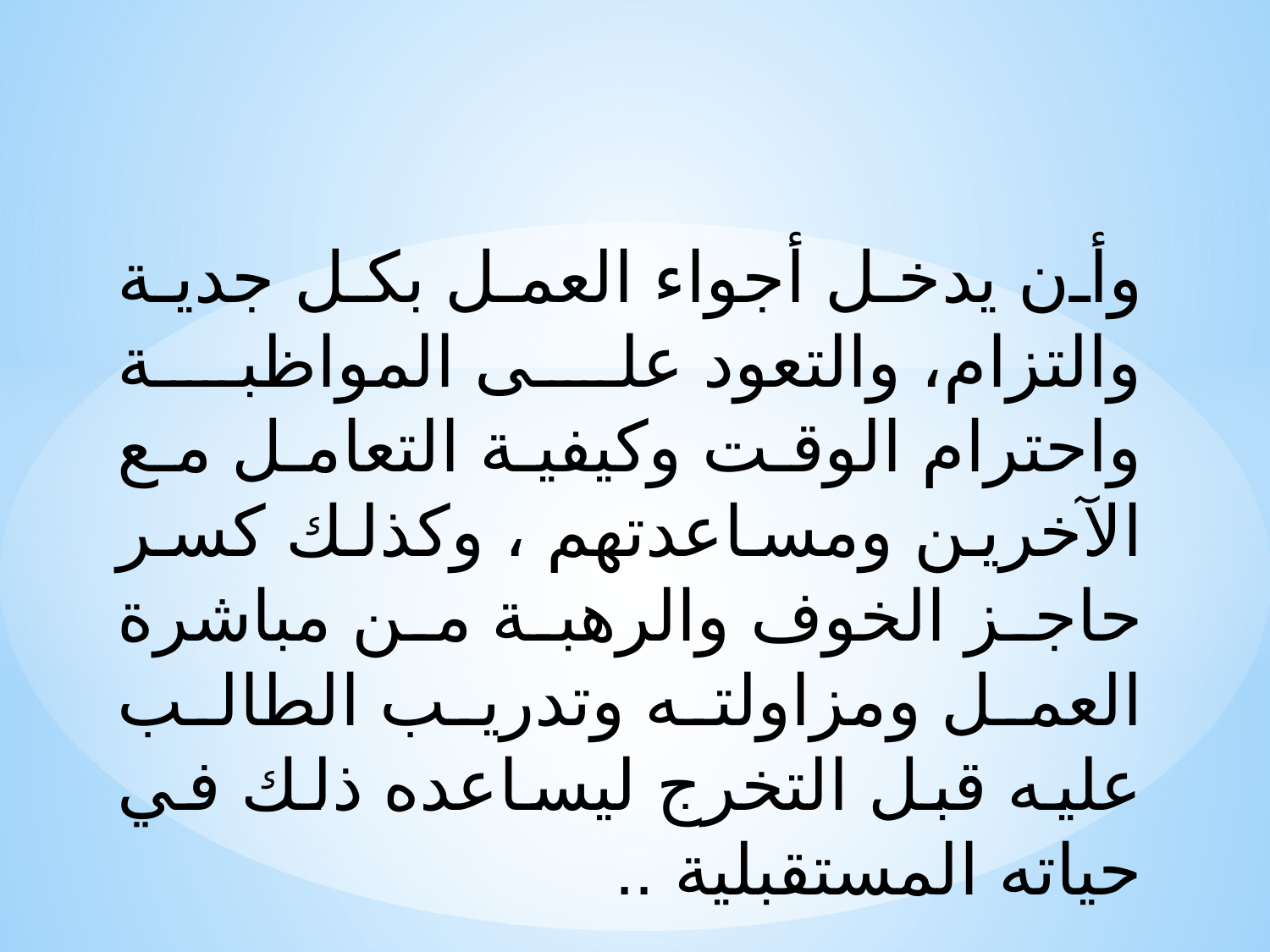

وأن يدخل أجواء العمل بكل جدية والتزام، والتعود على المواظبة واحترام الوقت وكيفية التعامل مع الآخرين ومساعدتهم ، وكذلك كسر حاجز الخوف والرهبة من مباشرة العمل ومزاولته وتدريب الطالب عليه قبل التخرج ليساعده ذلك في حياته المستقبلية ..